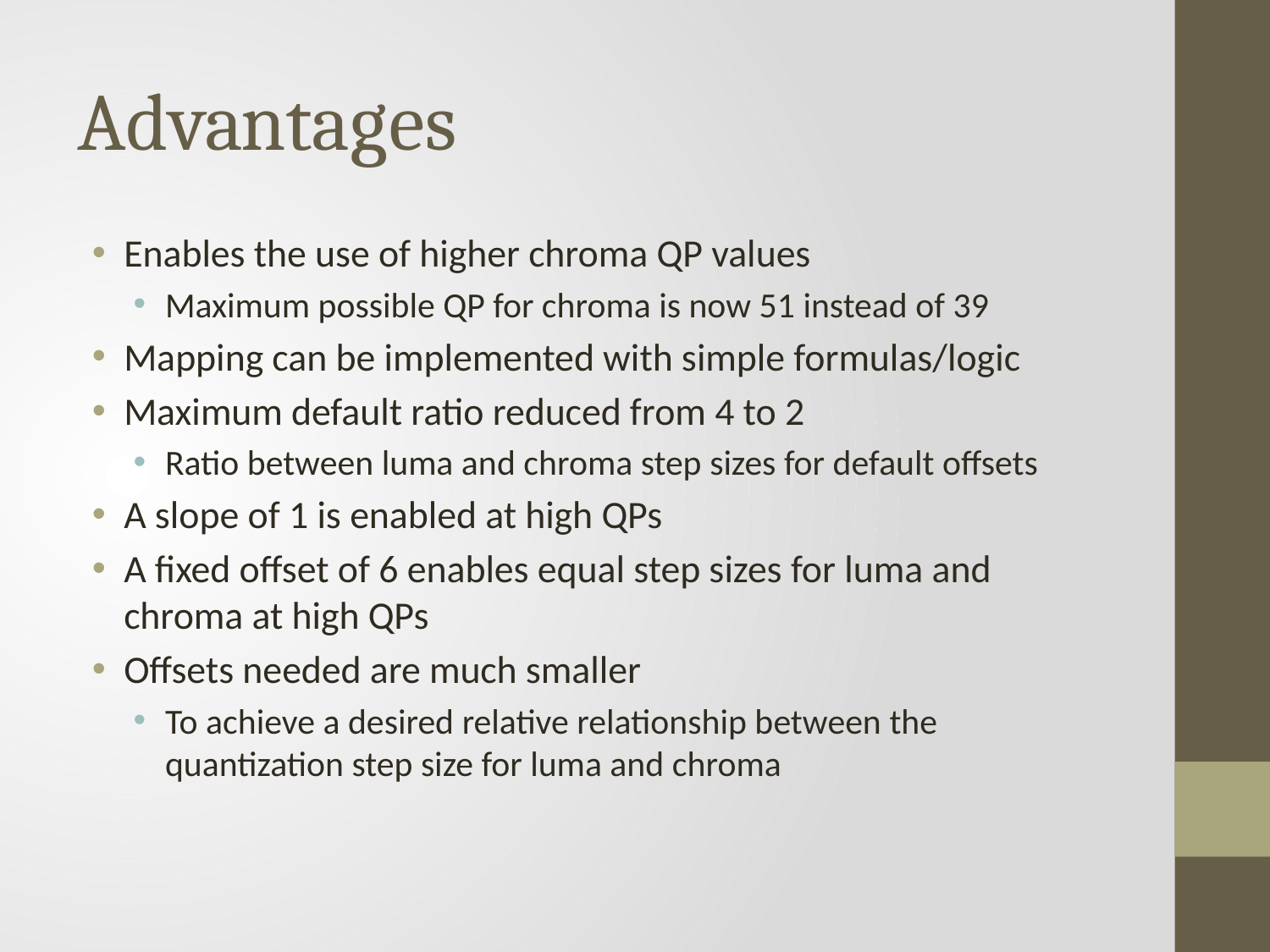

# Advantages
Enables the use of higher chroma QP values
Maximum possible QP for chroma is now 51 instead of 39
Mapping can be implemented with simple formulas/logic
Maximum default ratio reduced from 4 to 2
Ratio between luma and chroma step sizes for default offsets
A slope of 1 is enabled at high QPs
A fixed offset of 6 enables equal step sizes for luma and chroma at high QPs
Offsets needed are much smaller
To achieve a desired relative relationship between the quantization step size for luma and chroma